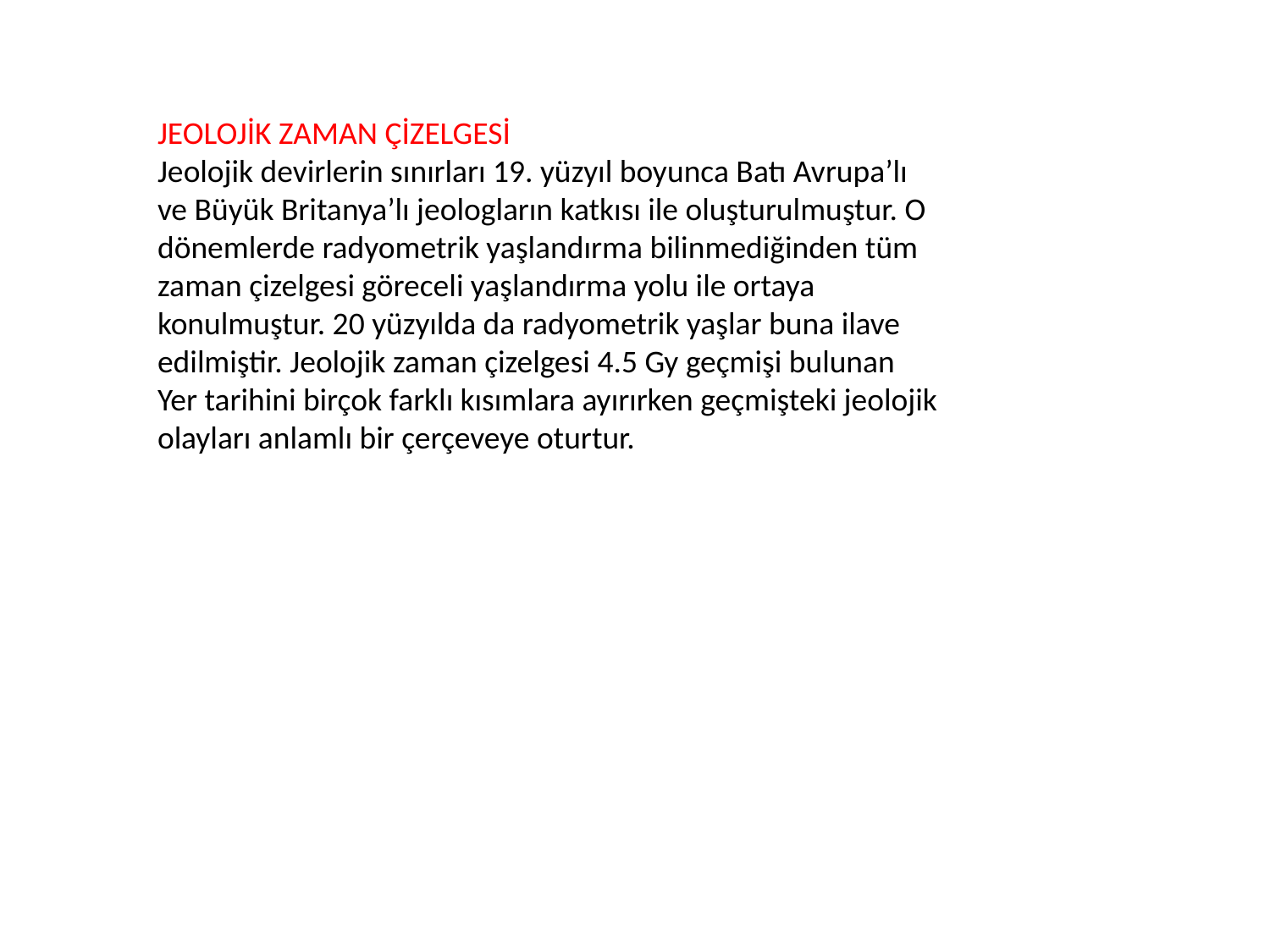

JEOLOJİK ZAMAN ÇİZELGESİ
Jeolojik devirlerin sınırları 19. yüzyıl boyunca Batı Avrupa’lı ve Büyük Britanya’lı jeologların katkısı ile oluşturulmuştur. O dönemlerde radyometrik yaşlandırma bilinmediğinden tüm zaman çizelgesi göreceli yaşlandırma yolu ile ortaya konulmuştur. 20 yüzyılda da radyometrik yaşlar buna ilave edilmiştir. Jeolojik zaman çizelgesi 4.5 Gy geçmişi bulunan Yer tarihini birçok farklı kısımlara ayırırken geçmişteki jeolojik olayları anlamlı bir çerçeveye oturtur.